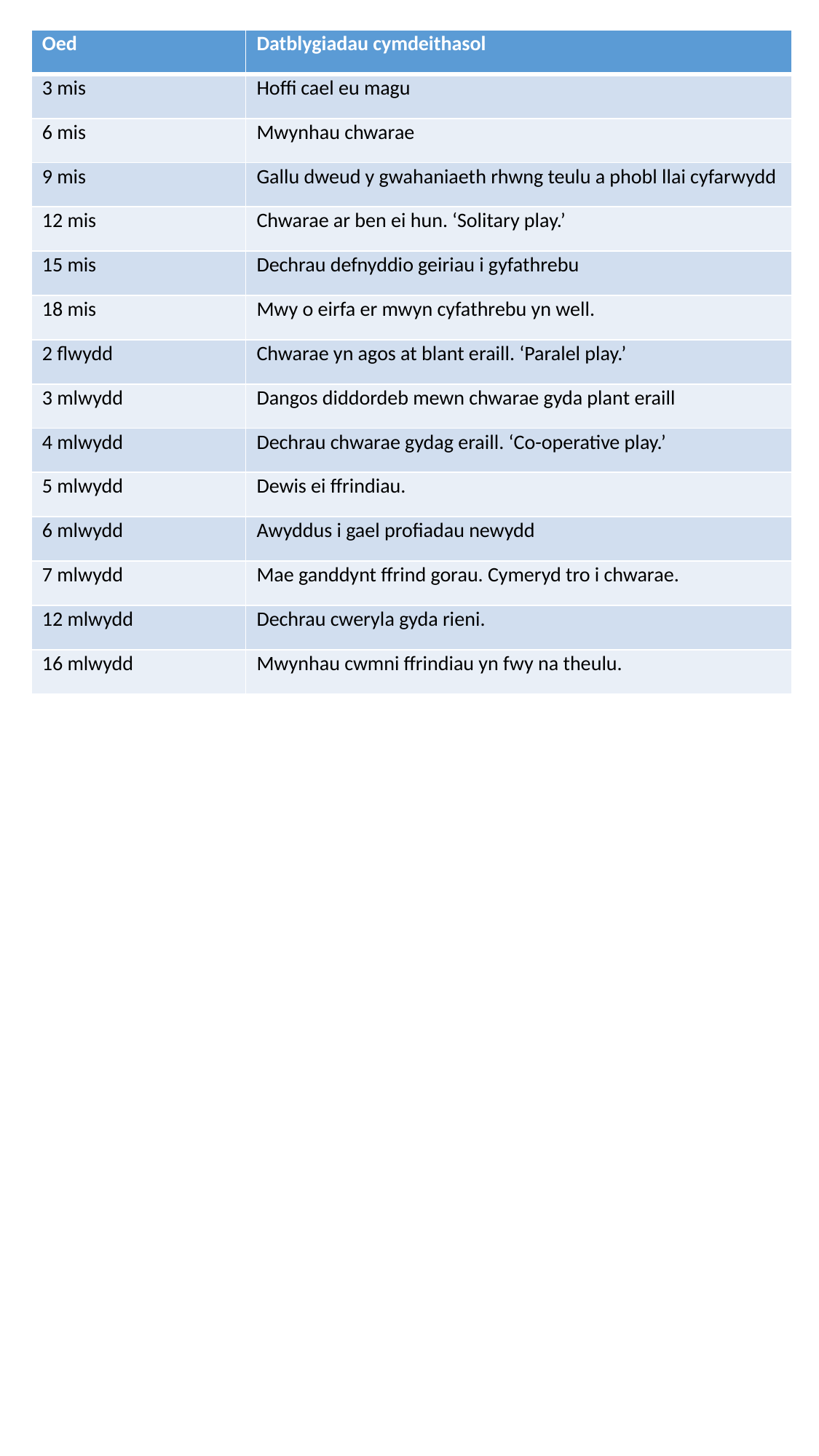

| Oed | Datblygiadau cymdeithasol |
| --- | --- |
| 3 mis | Hoffi cael eu magu |
| 6 mis | Mwynhau chwarae |
| 9 mis | Gallu dweud y gwahaniaeth rhwng teulu a phobl llai cyfarwydd |
| 12 mis | Chwarae ar ben ei hun. ‘Solitary play.’ |
| 15 mis | Dechrau defnyddio geiriau i gyfathrebu |
| 18 mis | Mwy o eirfa er mwyn cyfathrebu yn well. |
| 2 flwydd | Chwarae yn agos at blant eraill. ‘Paralel play.’ |
| 3 mlwydd | Dangos diddordeb mewn chwarae gyda plant eraill |
| 4 mlwydd | Dechrau chwarae gydag eraill. ‘Co-operative play.’ |
| 5 mlwydd | Dewis ei ffrindiau. |
| 6 mlwydd | Awyddus i gael profiadau newydd |
| 7 mlwydd | Mae ganddynt ffrind gorau. Cymeryd tro i chwarae. |
| 12 mlwydd | Dechrau cweryla gyda rieni. |
| 16 mlwydd | Mwynhau cwmni ffrindiau yn fwy na theulu. |